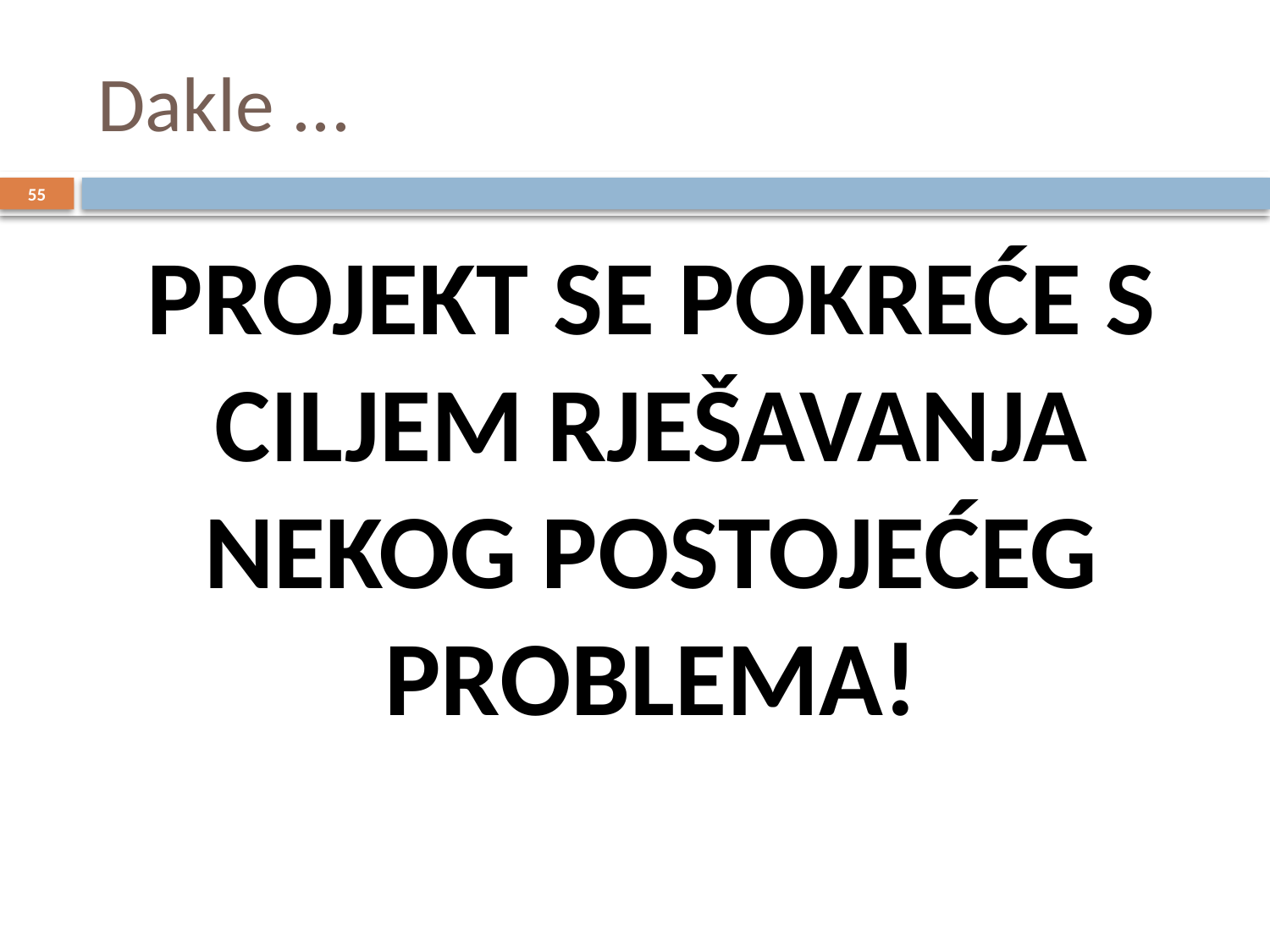

# Dakle ...
55
PROJEKT SE POKREĆE S CILJEM RJEŠAVANJA NEKOG POSTOJEĆEG PROBLEMA!